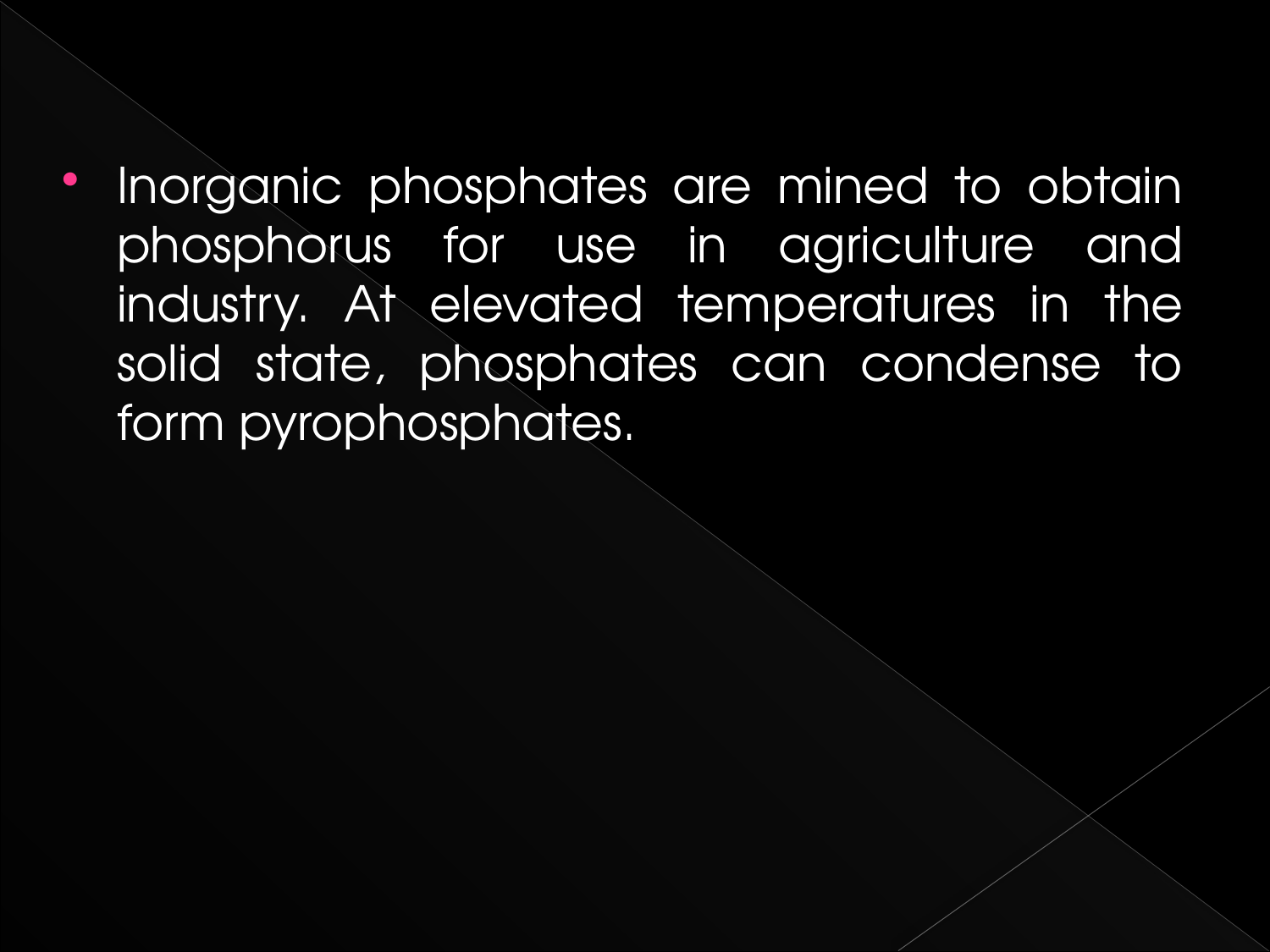

Inorganic phosphates are mined to obtain phosphorus for use in agriculture and industry. At elevated temperatures in the solid state, phosphates can condense to form pyrophosphates.